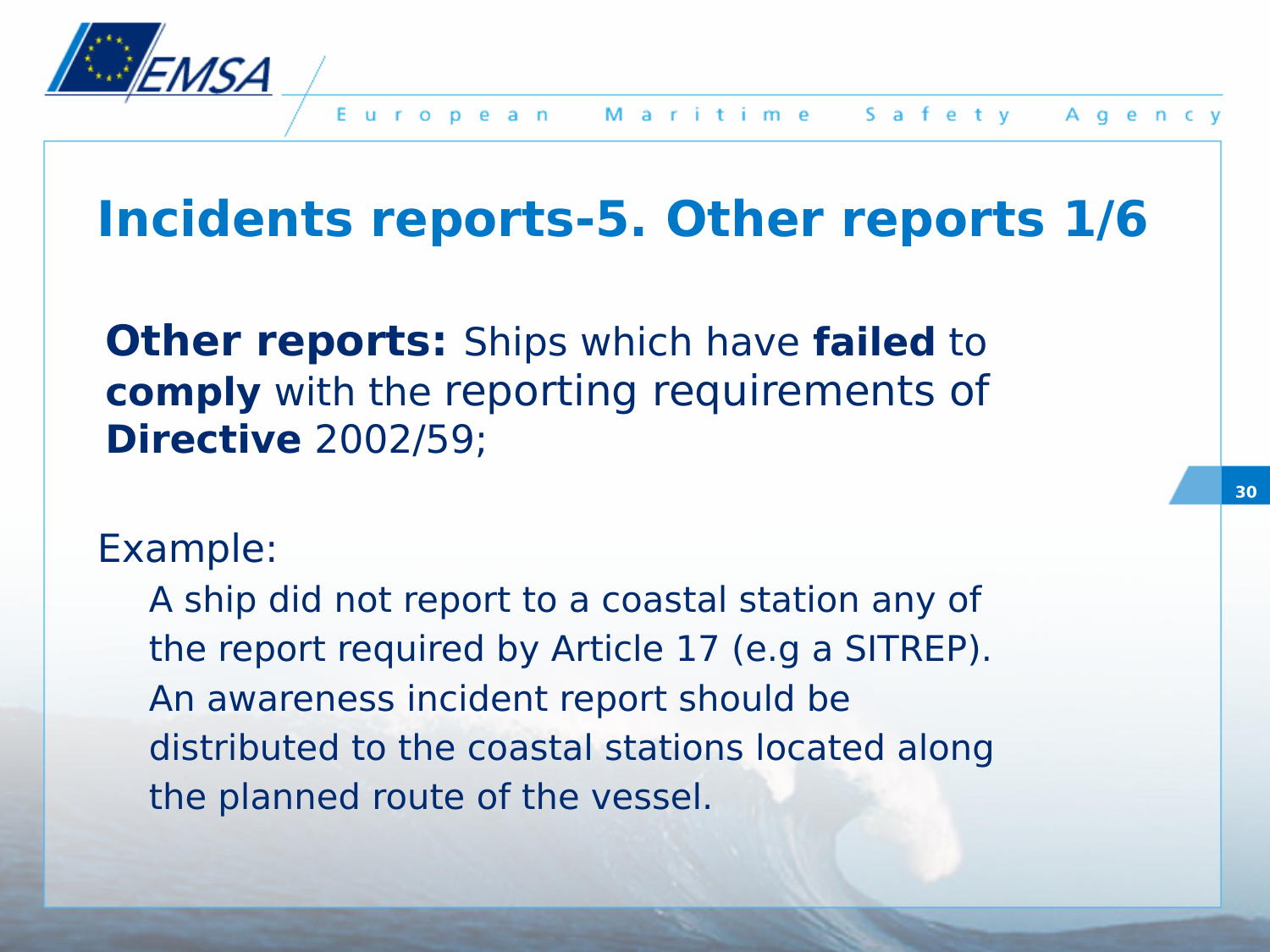

# Incidents reports-5. Other reports 1/6
Other reports: Ships which have failed to comply with the reporting requirements of  Directive 2002/59;

Example:
A ship did not report to a coastal station any of
the report required by Article 17 (e.g a SITREP).
An awareness incident report should be
distributed to the coastal stations located along
the planned route of the vessel.

30